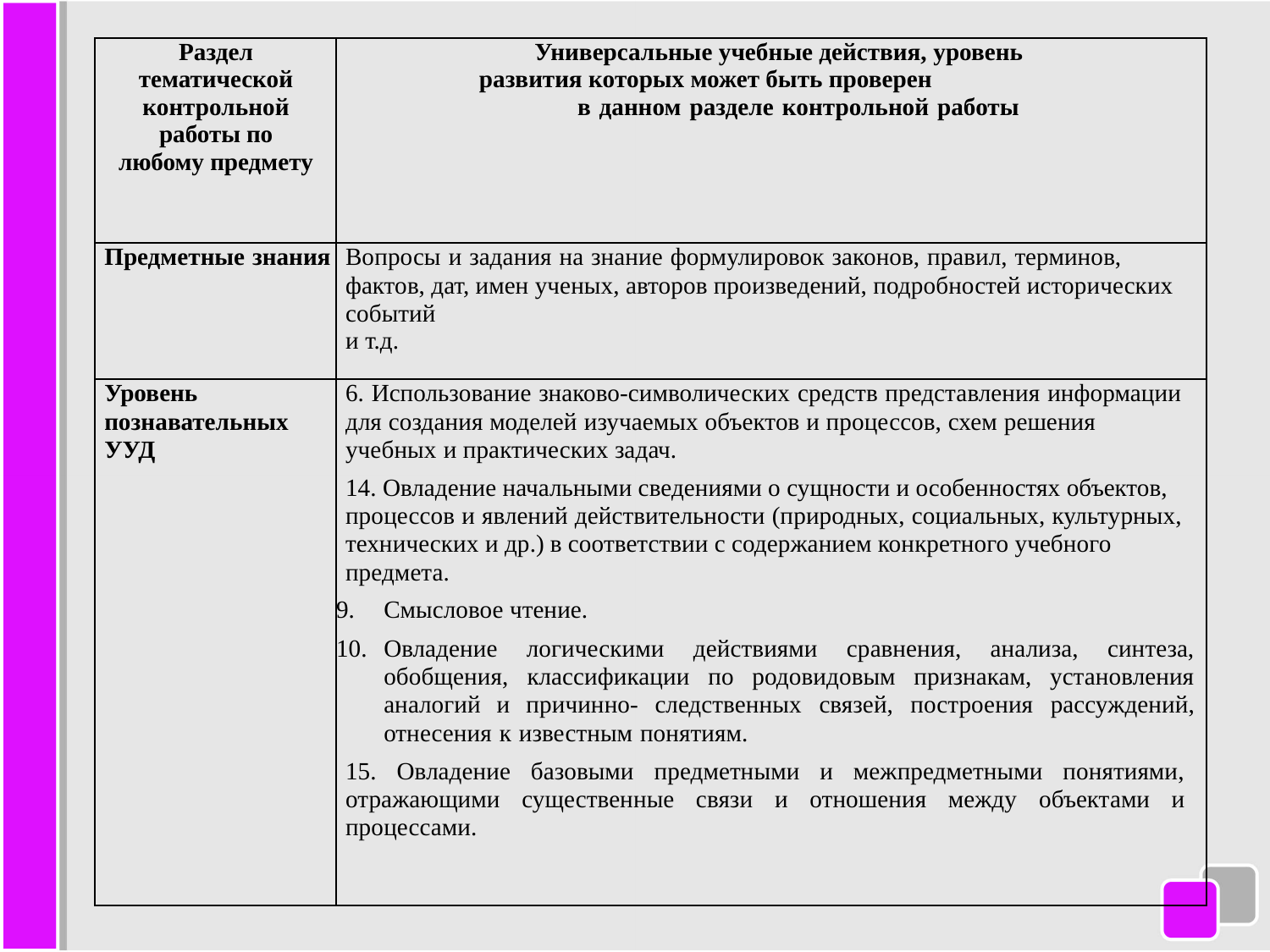

#
| Раздел тематической контрольной работы по любому предмету | Универсальные учебные действия, уровень развития которых может быть проверен в данном разделе контрольной работы |
| --- | --- |
| Предметные знания | Вопросы и задания на знание формулировок законов, правил, терминов, фактов, дат, имен ученых, авторов произведений, подробностей исторических событий и т.д. |
| Уровень познавательных УУД | 6. Использование знаково-символических средств представления информации для создания моделей изучаемых объектов и процессов, схем решения учебных и практических задач. 14. Овладение начальными сведениями о сущности и особенностях объектов, процессов и явлений действительности (природных, социальных, культурных, технических и др.) в соответствии с содержанием конкретного учебного предмета. Смысловое чтение. Овладение логическими действиями сравнения, анализа, синтеза, обобщения, классификации по родовидовым признакам, установления аналогий и причинно- следственных связей, построения рассуждений, отнесения к известным понятиям. 15. Овладение базовыми предметными и межпредметными понятиями, отражающими существенные связи и отношения между объектами и процессами. |